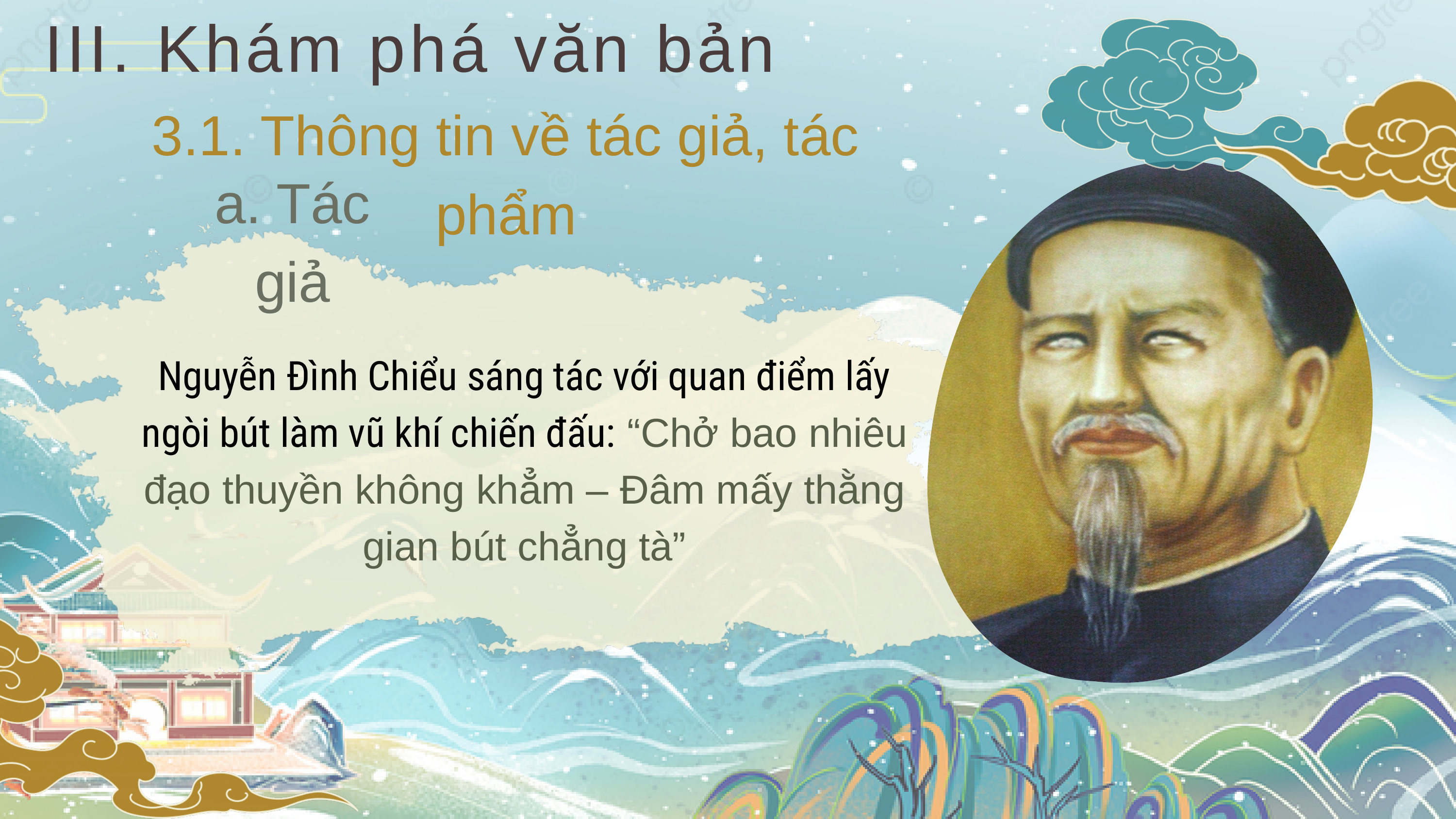

III. Khám phá văn bản

3.1. Thông tin về tác giả, tác phẩm
a. Tác giả

Nguyễn Đình Chiểu sáng tác với quan điểm lấy ngòi bút làm vũ khí chiến đấu: “Chở bao nhiêu đạo thuyền không khẳm – Đâm mấy thằng gian bút chẳng tà”